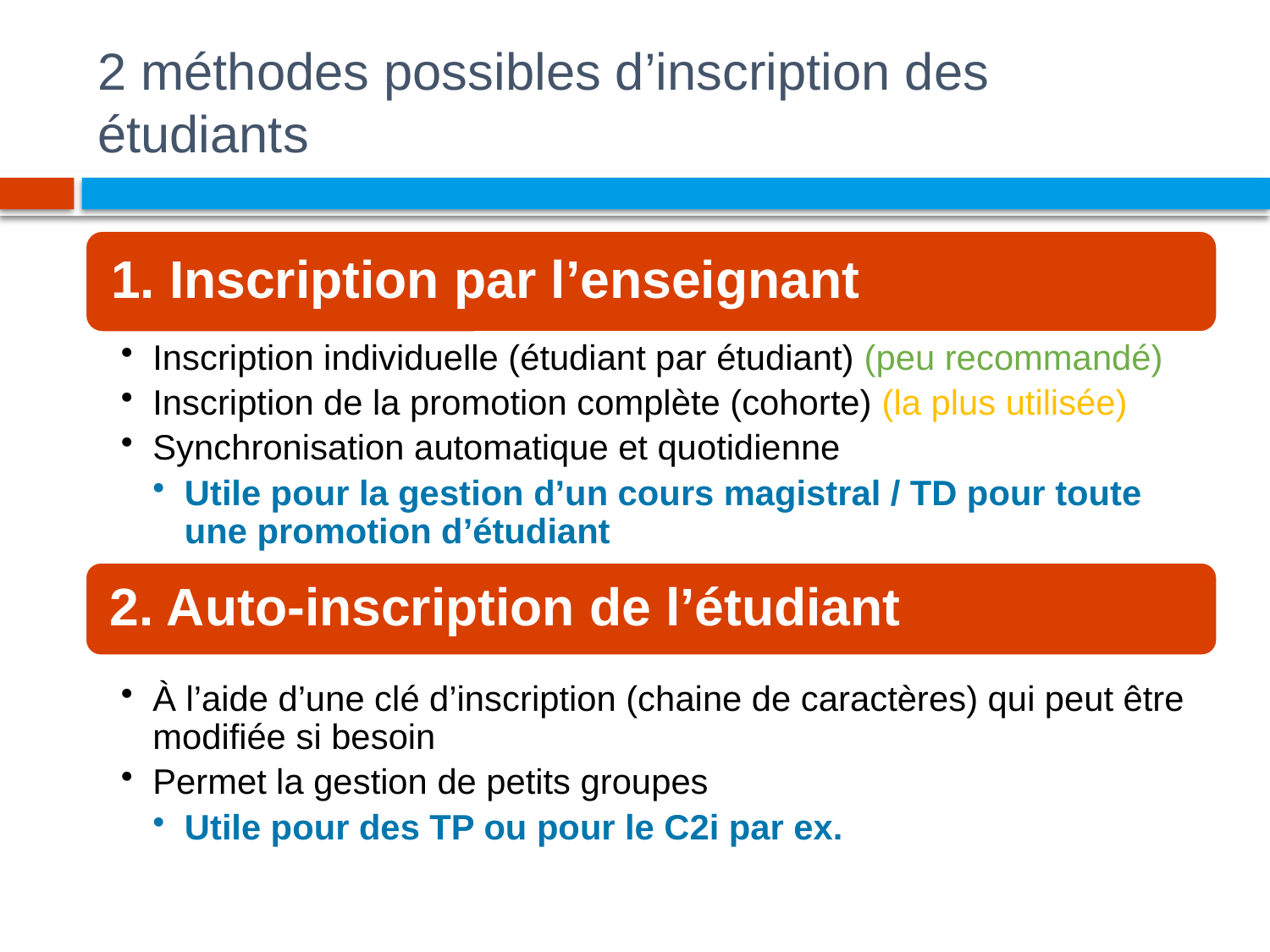

# 2 méthodes possibles d’inscription des étudiants
1. Inscription par l’enseignant
À l’aide d’une clé d’inscription (chaine de caractères) qui peut être modifiée si besoin
Permet la gestion de petits groupes
Utile pour des TP ou pour le C2i par ex.
2. Auto-inscription de l’étudiant
Inscription individuelle (étudiant par étudiant) (peu recommandé)
Inscription de la promotion complète (cohorte) (la plus utilisée)
Synchronisation automatique et quotidienne
Utile pour la gestion d’un cours magistral / TD pour toute une promotion d’étudiant